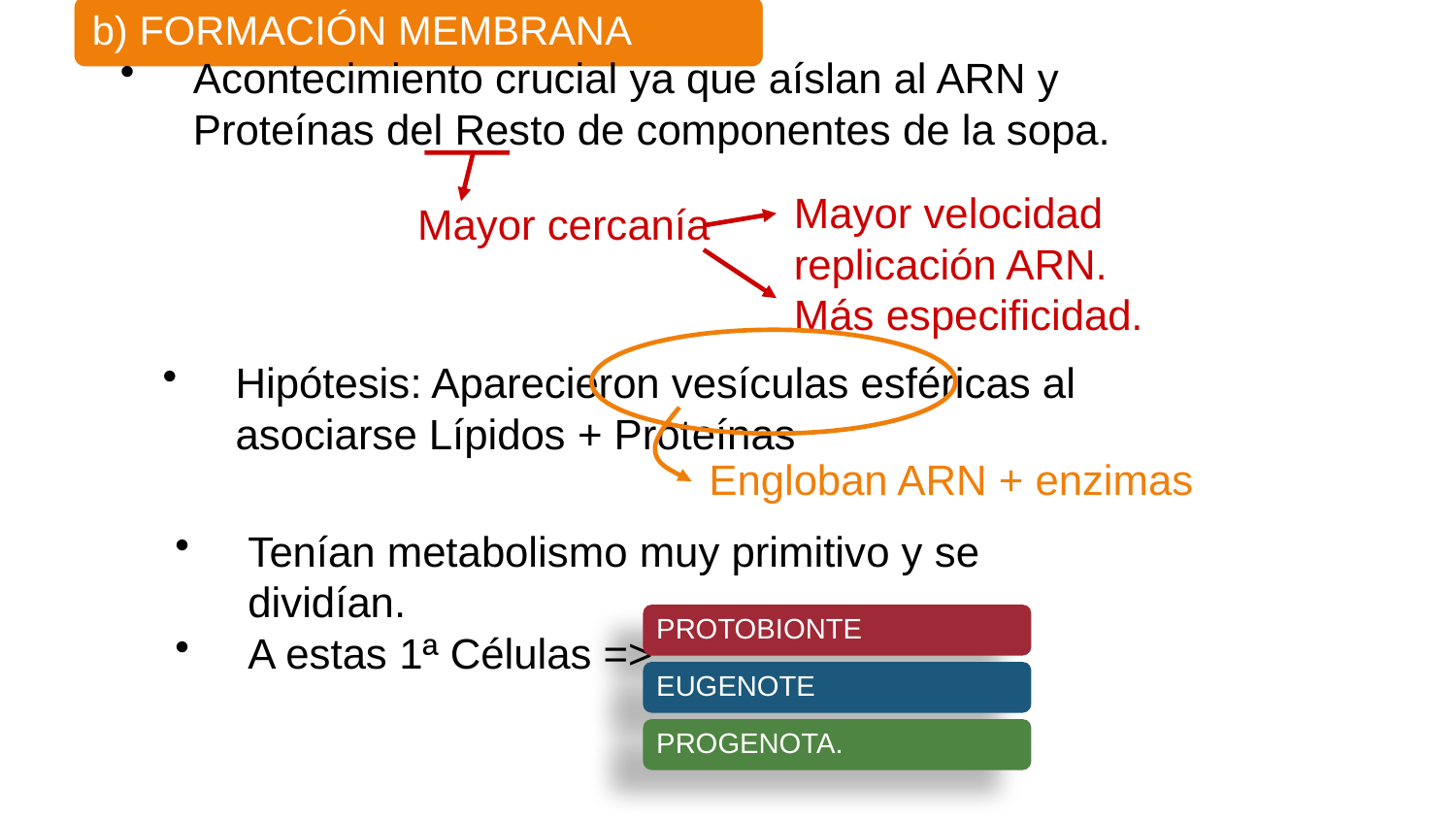

b) FORMACIÓN MEMBRANA
Acontecimiento crucial ya que aíslan al ARN y Proteínas del Resto de componentes de la sopa.

Mayor velocidad replicación ARN.
Más especificidad.
Mayor cercanía

Hipótesis: Aparecieron vesículas esféricas al asociarse Lípidos + Proteínas

Engloban ARN + enzimas
Tenían metabolismo muy primitivo y se dividían.
A estas 1ª Células =>
PROTOBIONTE
EUGENOTE
PROGENOTA.